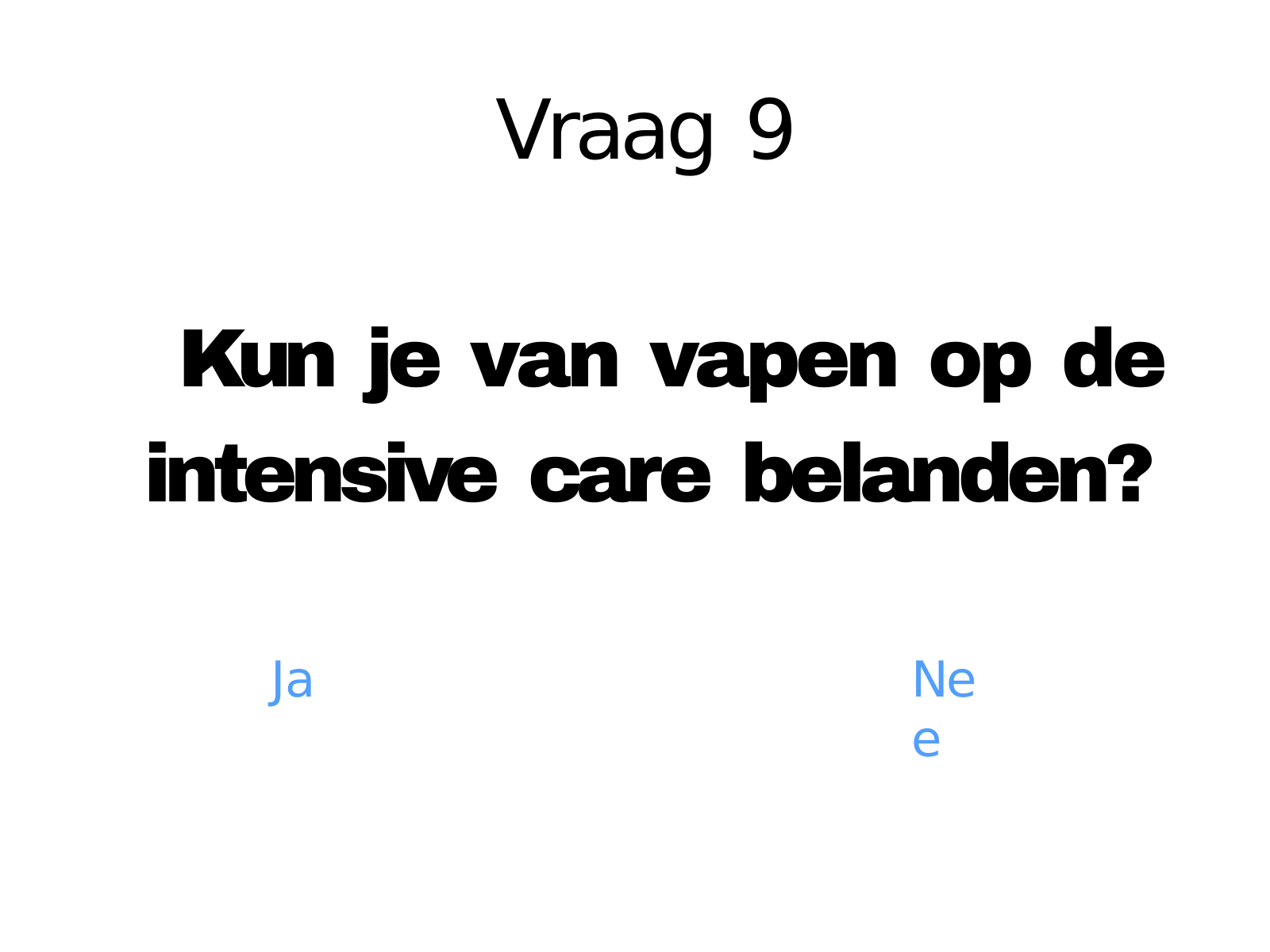

# Vraag 9
Kun je van vapen op de intensive care belanden?
Ja
Nee